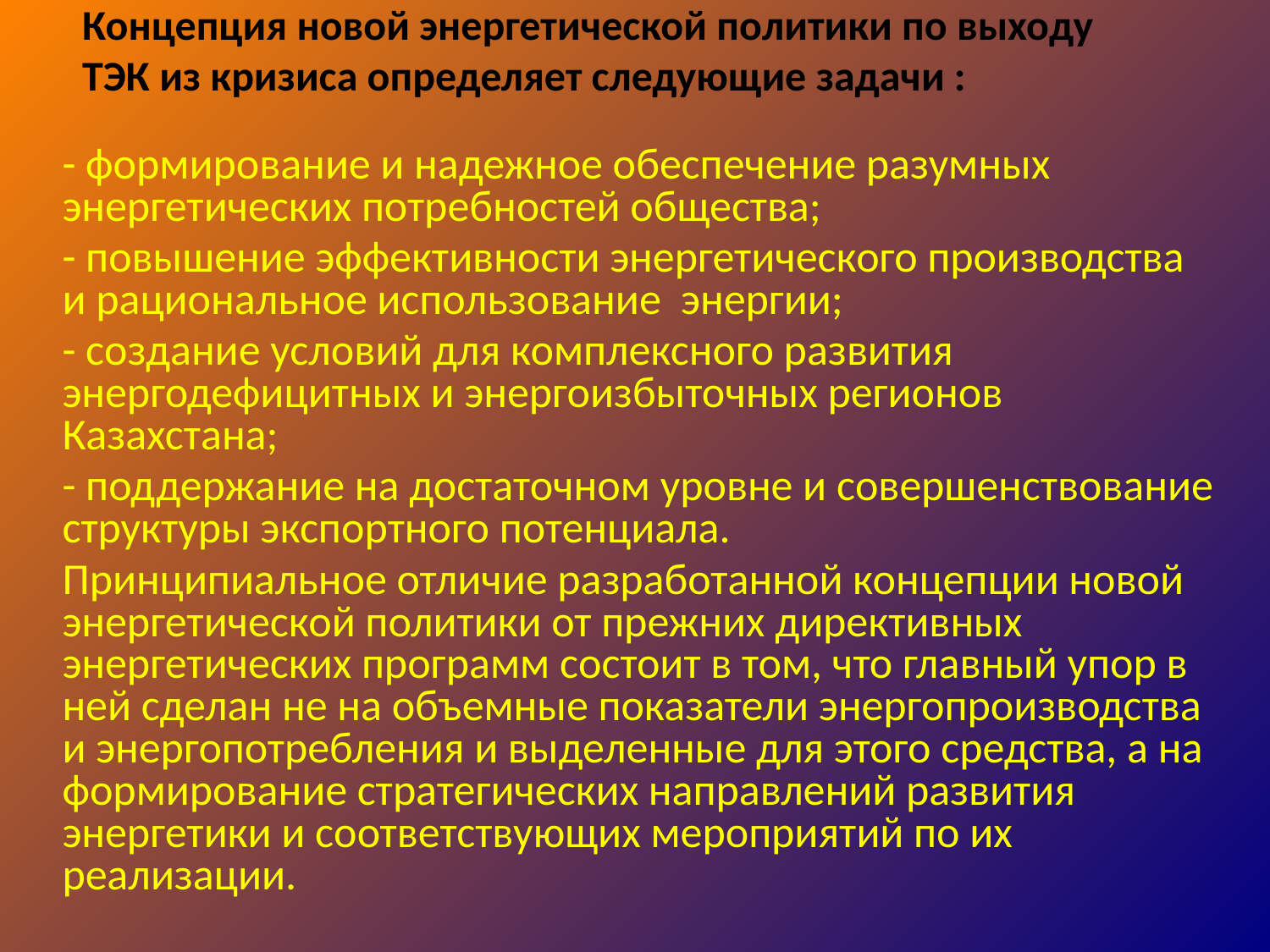

# Концепция новой энергетической политики по выходу ТЭК из кризиса определяет следующие задачи :
- формирование и надежное обеспечение разумных энергетических потребностей общества;
- повышение эффективности энергетического производства и рациональное использование  энергии;
- создание условий для комплексного развития энергодефицитных и энергоизбыточных регионов Казахстана;
- поддержание на достаточном уровне и совершенствование структуры экспортного потенциала.
Принципиальное отличие разработанной концепции новой энергетической политики от прежних директивных энергетических программ состоит в том, что главный упор в ней сделан не на объемные показатели энергопроизводства и энергопотребления и выделенные для этого средства, а на формирование стратегических направлений развития энергетики и соответствующих мероприятий по их реализации.